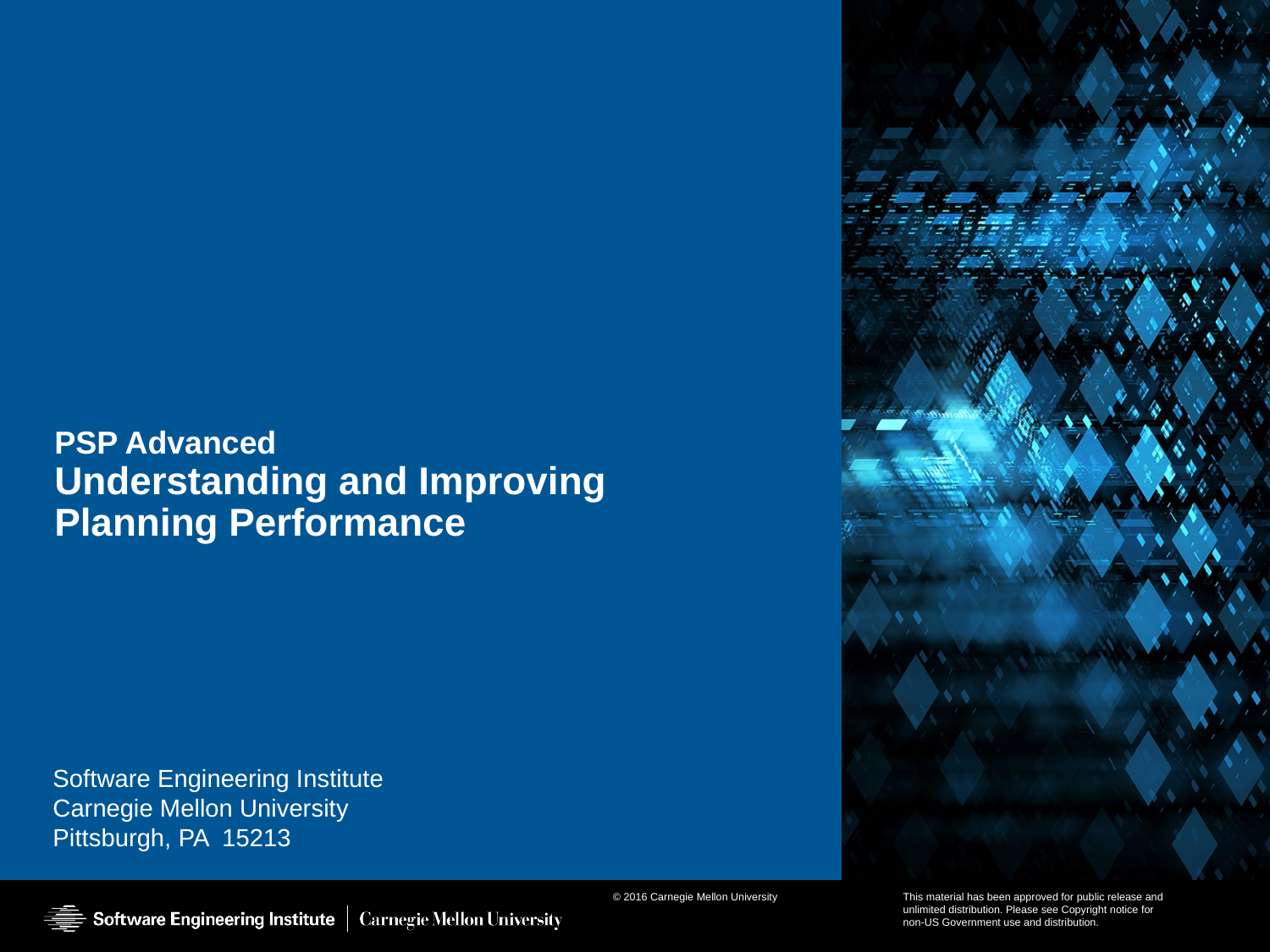

# PSP Advanced Understanding and Improving Planning Performance